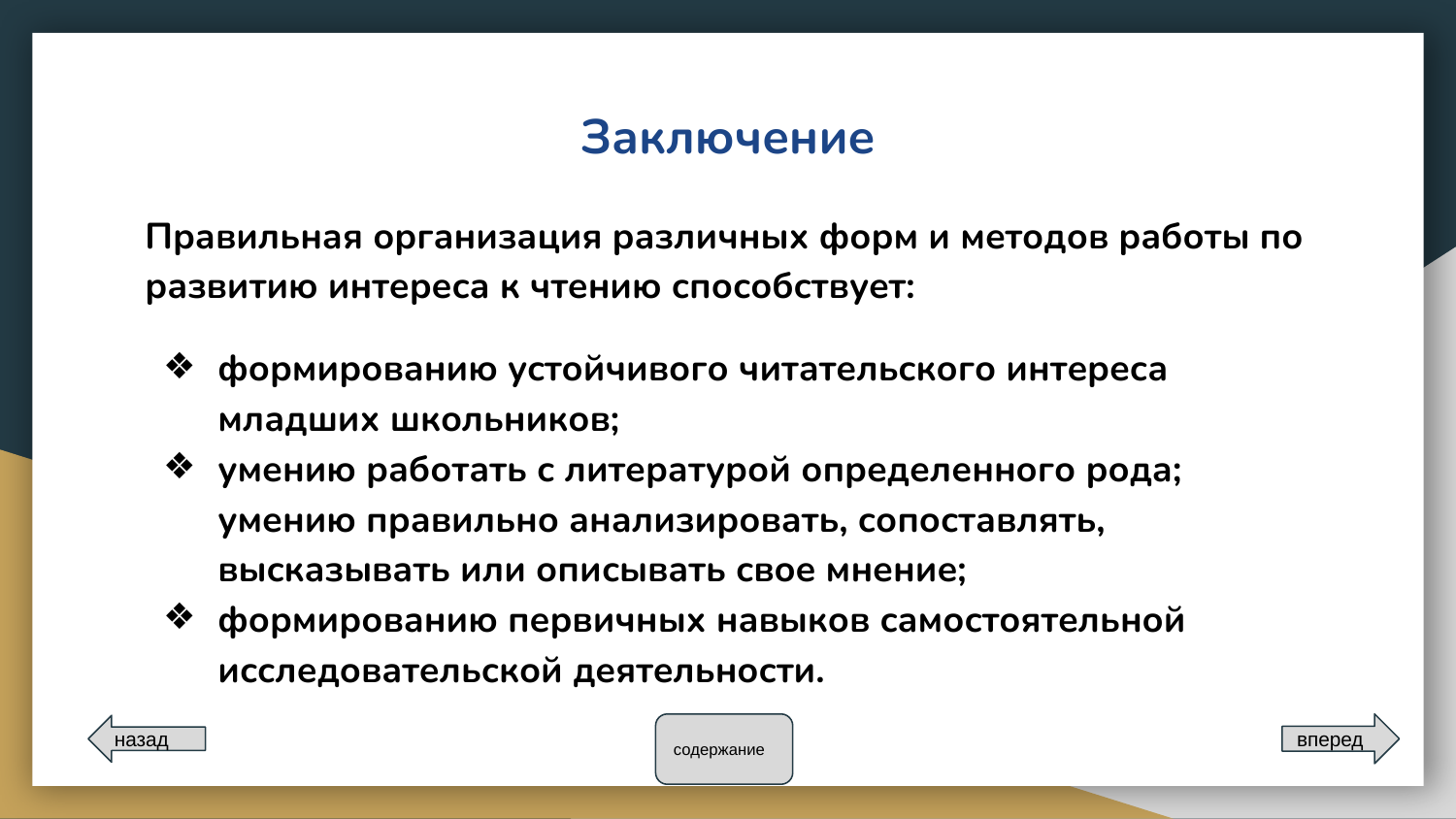

# Заключение
Правильная организация различных форм и методов работы по развитию интереса к чтению способствует:
формированию устойчивого читательского интереса младших школьников;
умению работать с литературой определенного рода; умению правильно анализировать, сопоставлять, высказывать или описывать свое мнение;
формированию первичных навыков самостоятельной исследовательской деятельности.
содержание
вперед
назад